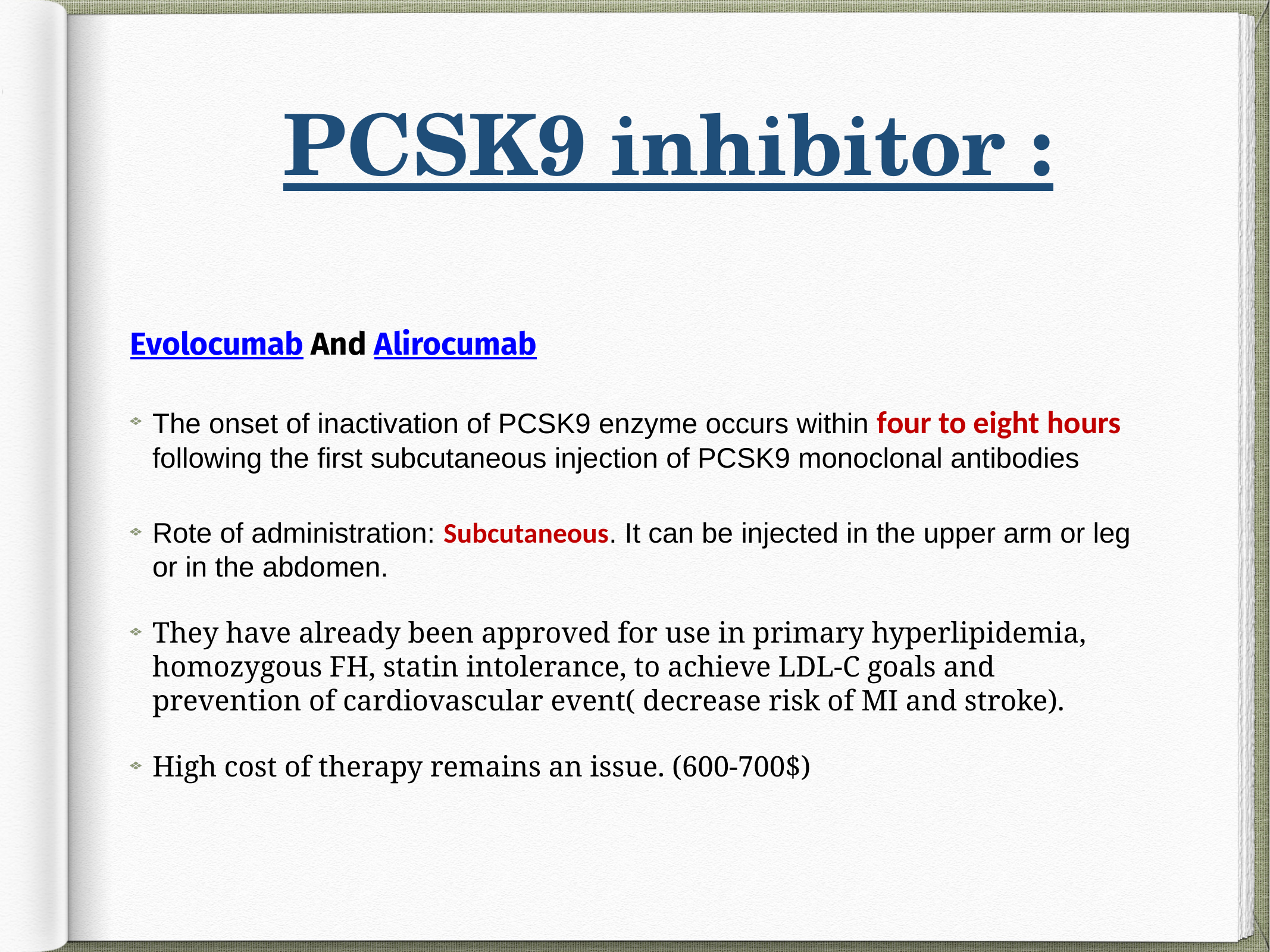

# PCSK9 inhibitor :
Evolocumab And Alirocumab
The onset of inactivation of PCSK9 enzyme occurs within four to eight hours following the first subcutaneous injection of PCSK9 monoclonal antibodies
Rote of administration: Subcutaneous. It can be injected in the upper arm or leg or in the abdomen.
They have already been approved for use in primary hyperlipidemia, homozygous FH, statin intolerance, to achieve LDL-C goals and prevention of cardiovascular event( decrease risk of MI and stroke).
High cost of therapy remains an issue. (600-700$)